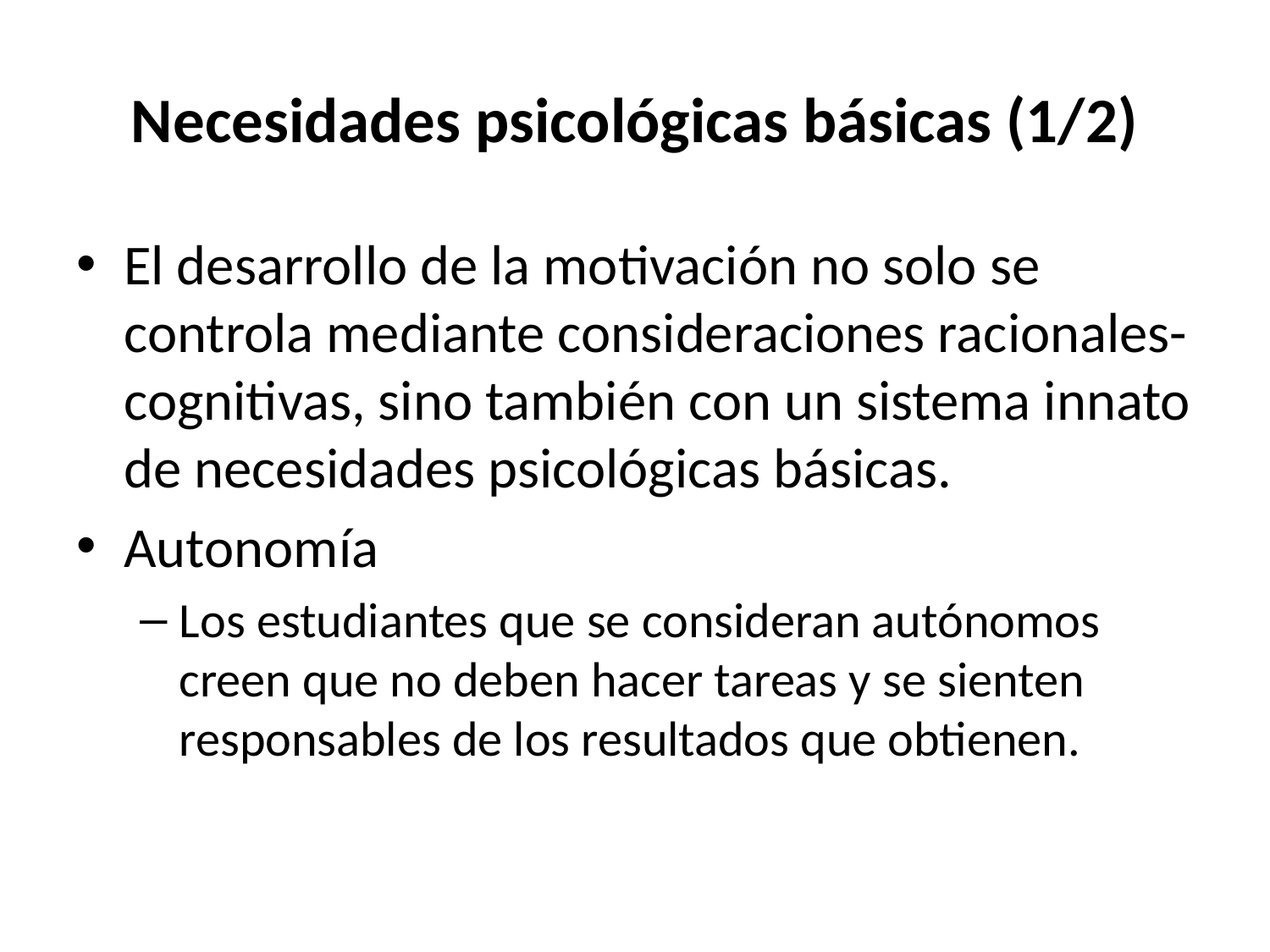

# Necesidades psicológicas básicas (1/2)
El desarrollo de la motivación no solo se controla mediante consideraciones racionales-cognitivas, sino también con un sistema innato de necesidades psicológicas básicas.
Autonomía
Los estudiantes que se consideran autónomos creen que no deben hacer tareas y se sienten responsables de los resultados que obtienen.